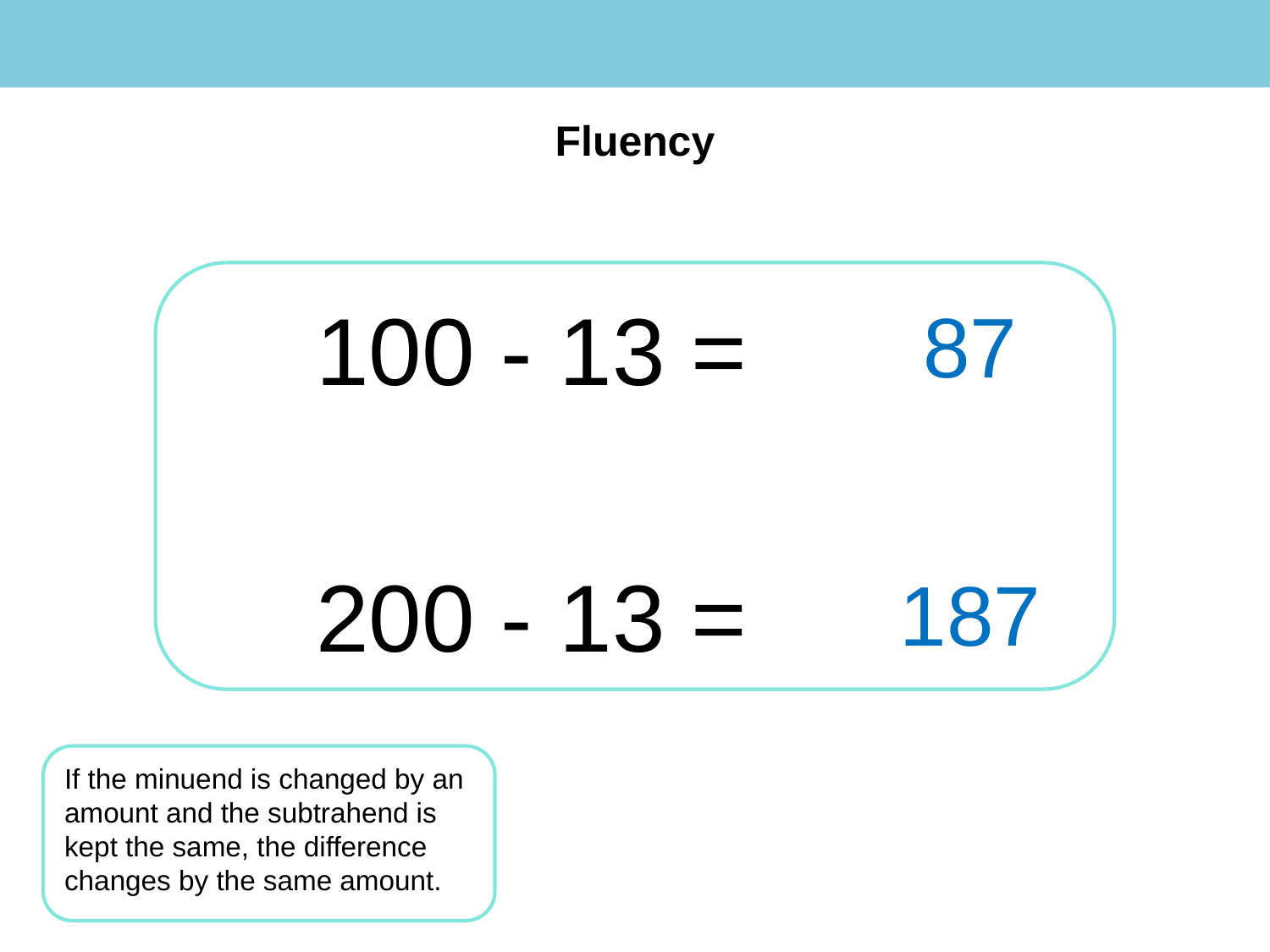

Fluency
	100 - 13 =

	200 - 13 =
87
187
If the minuend is changed by an amount and the subtrahend is kept the same, the difference changes by the same amount.